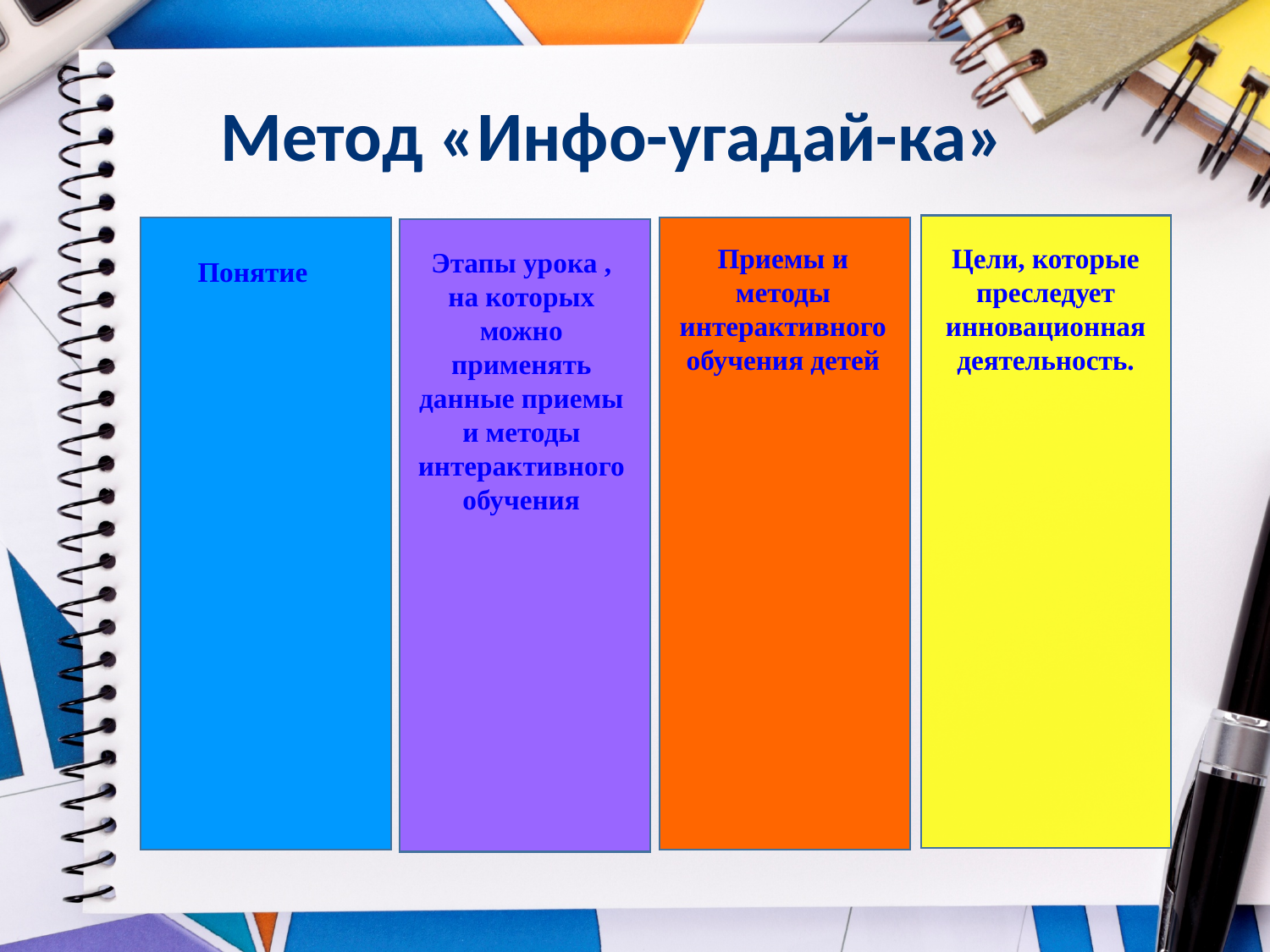

Метод «Инфо-угадай-ка»

Цели, которые преследует инновационная деятельность.
Приемы и методы интерактивного обучения детей
Этапы урока , на которых можно применять данные приемы и методы интерактивного обучения
Понятие